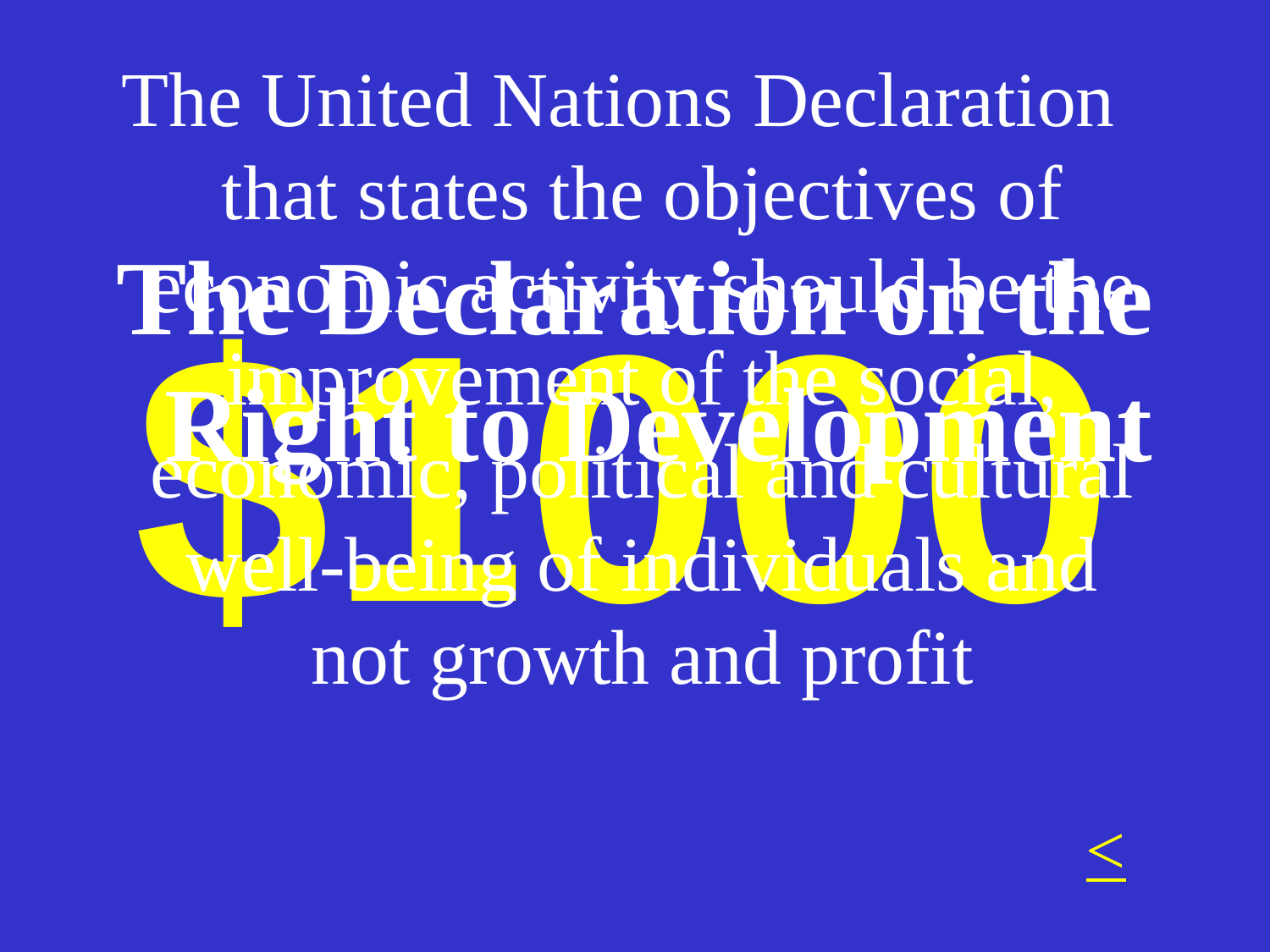

The United Nations Declaration that states the objectives of economic activity should be the improvement of the social, economic, political and cultural well-being of individuals and not growth and profit
The Declaration on the Right to Development
# $1000
<